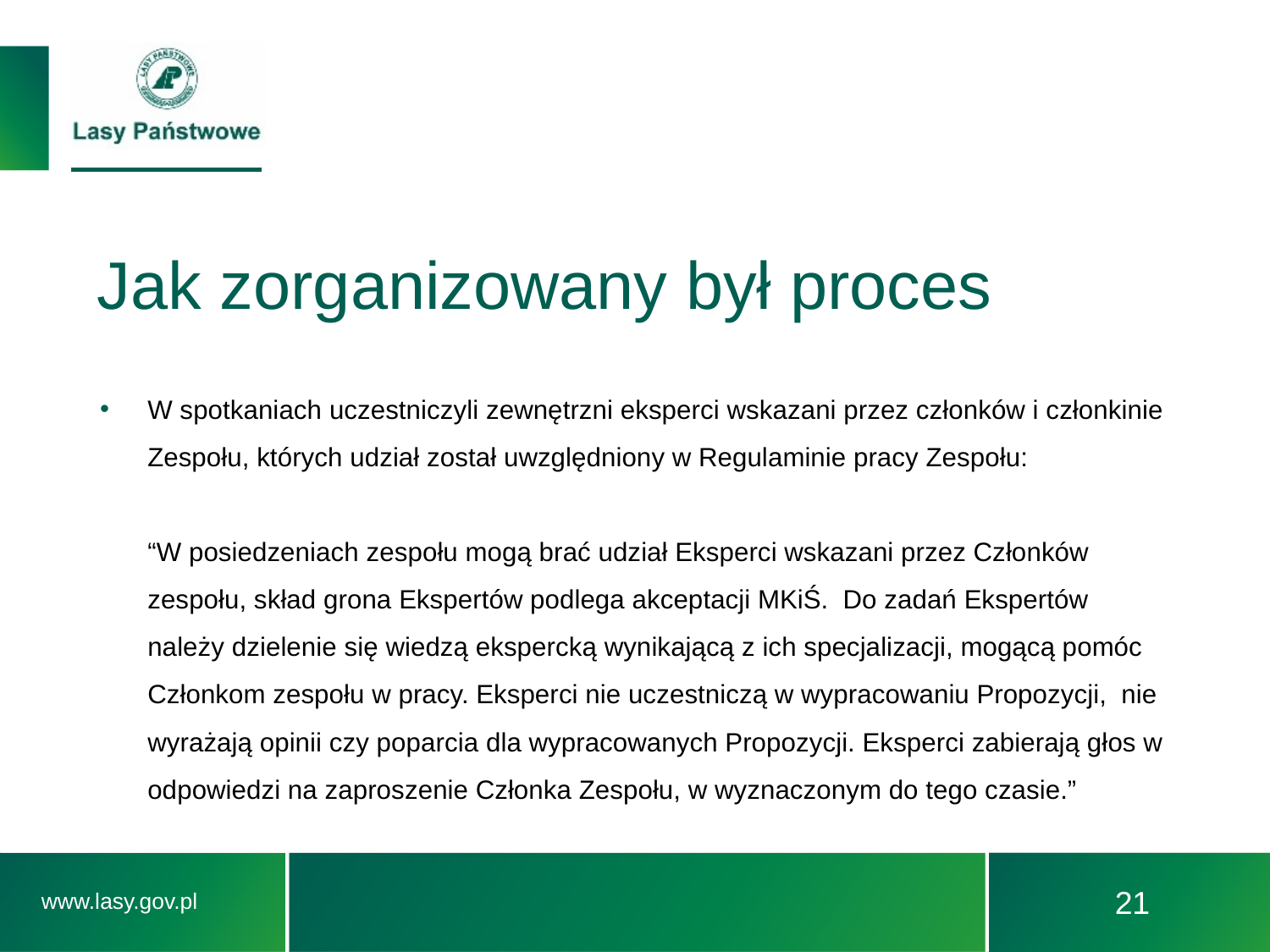

# Jak zorganizowany był proces
W spotkaniach uczestniczyli zewnętrzni eksperci wskazani przez członków i członkinie Zespołu, których udział został uwzględniony w Regulaminie pracy Zespołu:
“W posiedzeniach zespołu mogą brać udział Eksperci wskazani przez Członków zespołu, skład grona Ekspertów podlega akceptacji MKiŚ.  Do zadań Ekspertów należy dzielenie się wiedzą ekspercką wynikającą z ich specjalizacji, mogącą pomóc Członkom zespołu w pracy. Eksperci nie uczestniczą w wypracowaniu Propozycji,  nie wyrażają opinii czy poparcia dla wypracowanych Propozycji. Eksperci zabierają głos w odpowiedzi na zaproszenie Członka Zespołu, w wyznaczonym do tego czasie.”